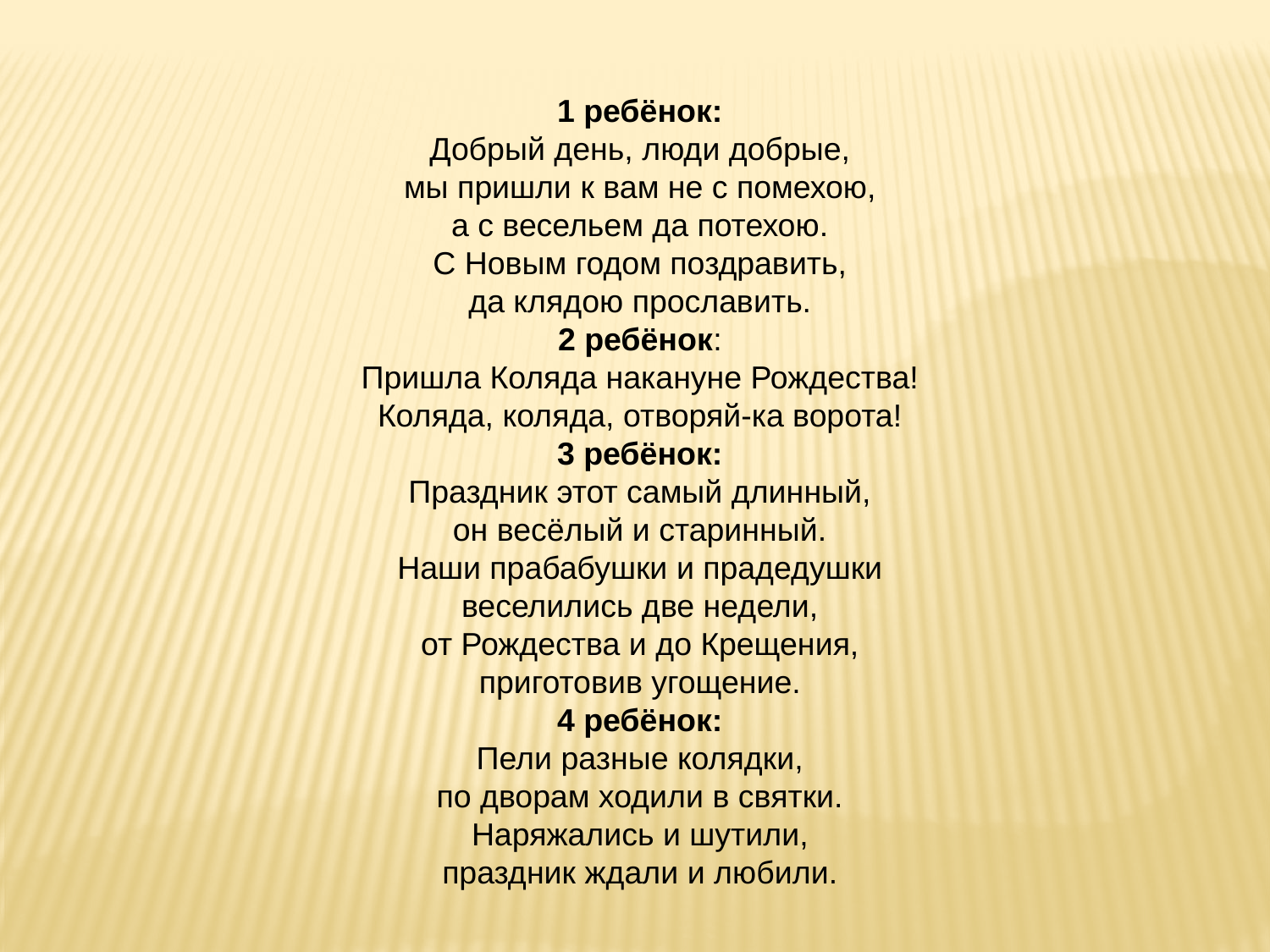

1 ребёнок:
Добрый день, люди добрые,
мы пришли к вам не с помехою,
а с весельем да потехою.
С Новым годом поздравить,
да клядою прославить.
2 ребёнок:
Пришла Коляда накануне Рождества!
Коляда, коляда, отворяй-ка ворота!
3 ребёнок:
Праздник этот самый длинный,
он весёлый и старинный.
Наши прабабушки и прадедушки
веселились две недели,
от Рождества и до Крещения,
приготовив угощение.
4 ребёнок:
Пели разные колядки,
по дворам ходили в святки.
Наряжались и шутили,
праздник ждали и любили.